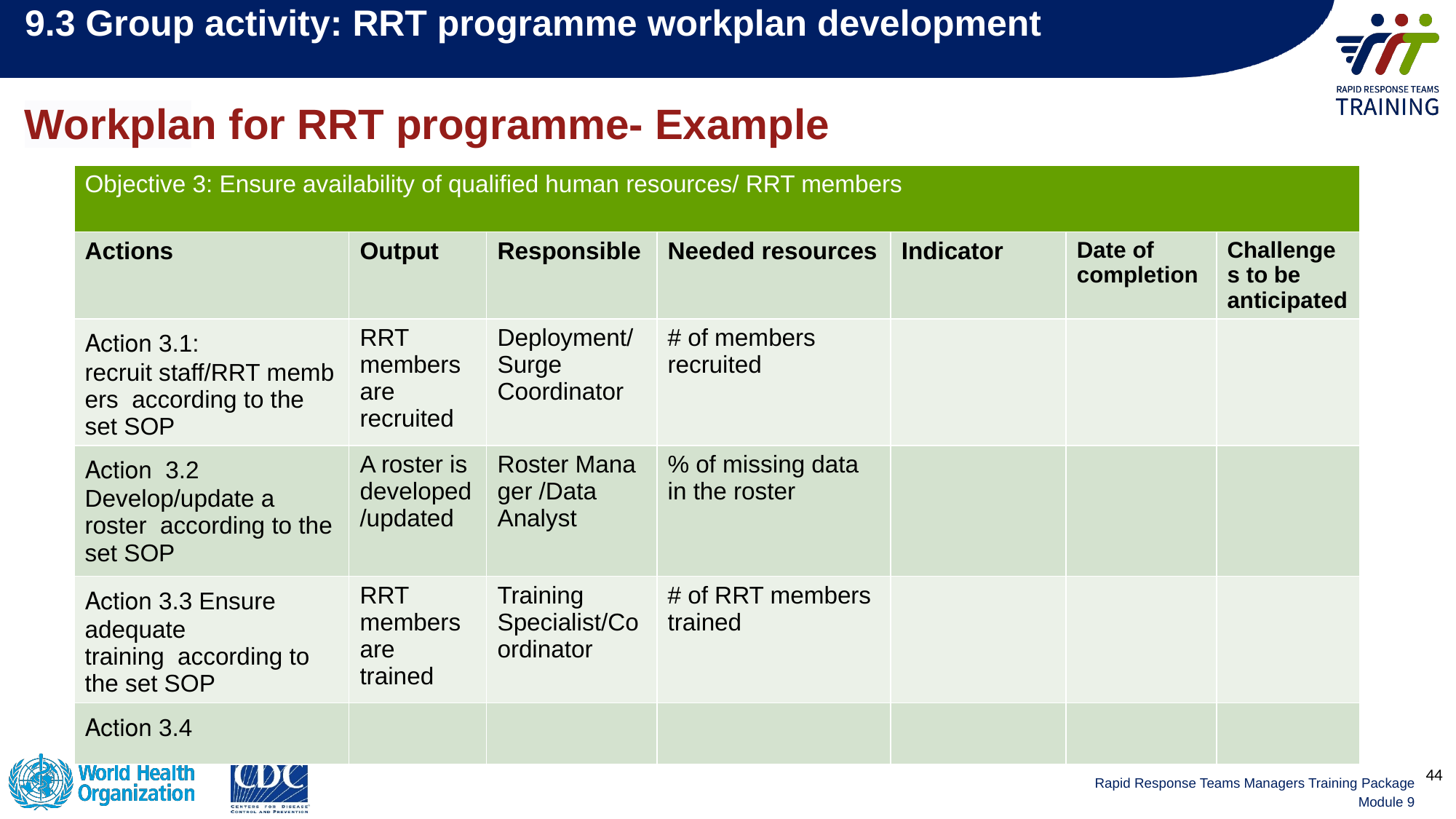

9.3 Group activity: RRT programme workplan development
Workplan for RRT programme- Example

| Objective 3: Ensure availability of qualified human resources/ RRT members |  |  |  |  |  |  |
| --- | --- | --- | --- | --- | --- | --- |
| Actions | Output | Responsible | Needed resources | Indicator | Date of completion | Challenges to be anticipated |
| Action 3.1: recruit staff/RRT members  according to the set SOP | RRT members are recruited | Deployment/Surge Coordinator | # of members recruited |  |  |  |
| Action  3.2 Develop/update a roster  according to the set SOP | A roster is developed/updated | Roster Manager /Data Analyst | % of missing data in the roster |  |  |  |
| Action 3.3 Ensure adequate training  according to the set SOP | RRT members are trained | Training Specialist/Coordinator | # of RRT members trained |  |  |  |
| Action 3.4 |  |  |  |  |  |  |
44